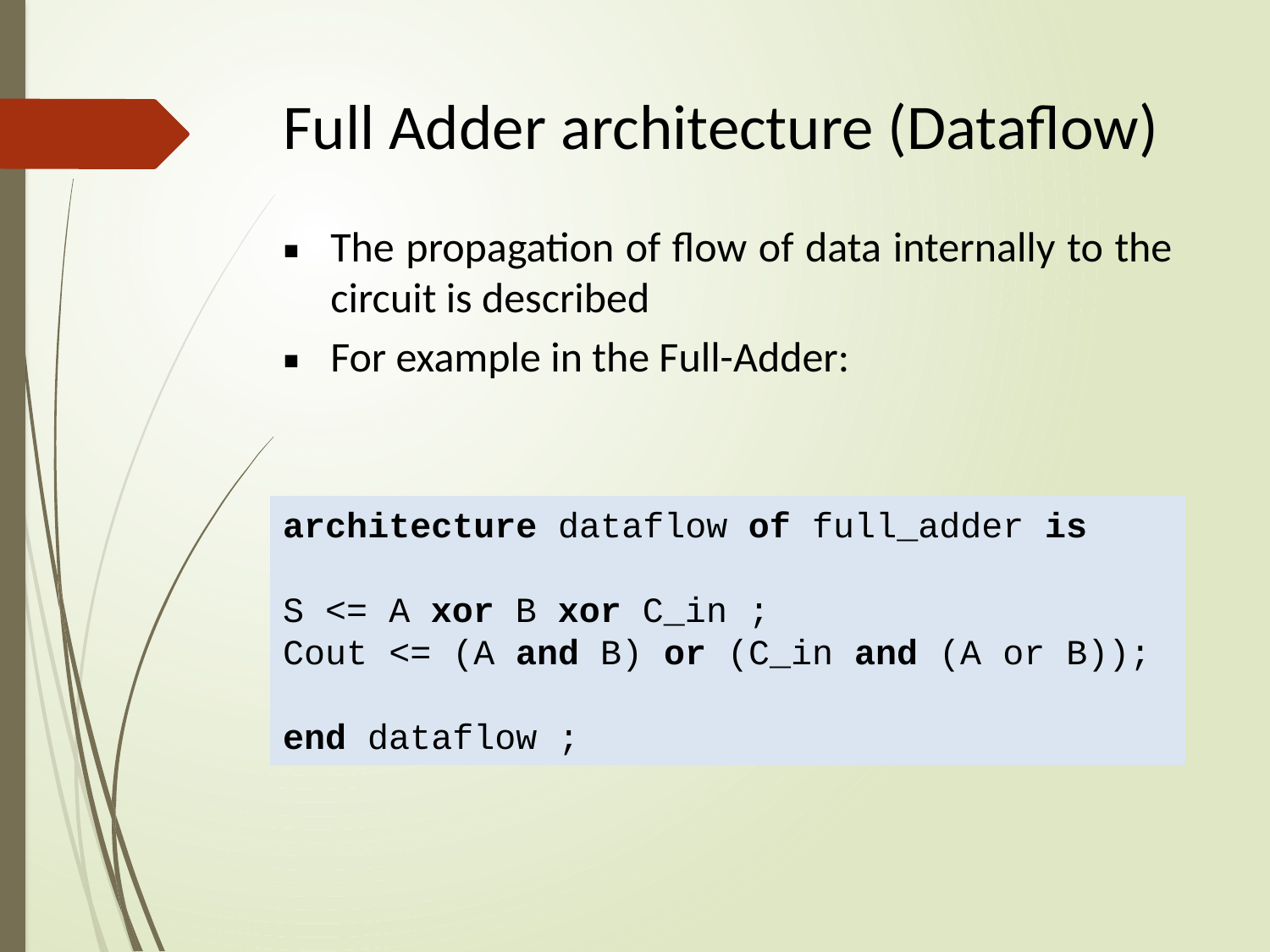

# Full Adder architecture (Dataflow)
The propagation of flow of data internally to the circuit is described
For example in the Full-Adder:

architecture dataflow of full_adder is

S <= A xor B xor C_in ;
Cout <= (A and B) or (C_in and (A or B));

end dataflow ;